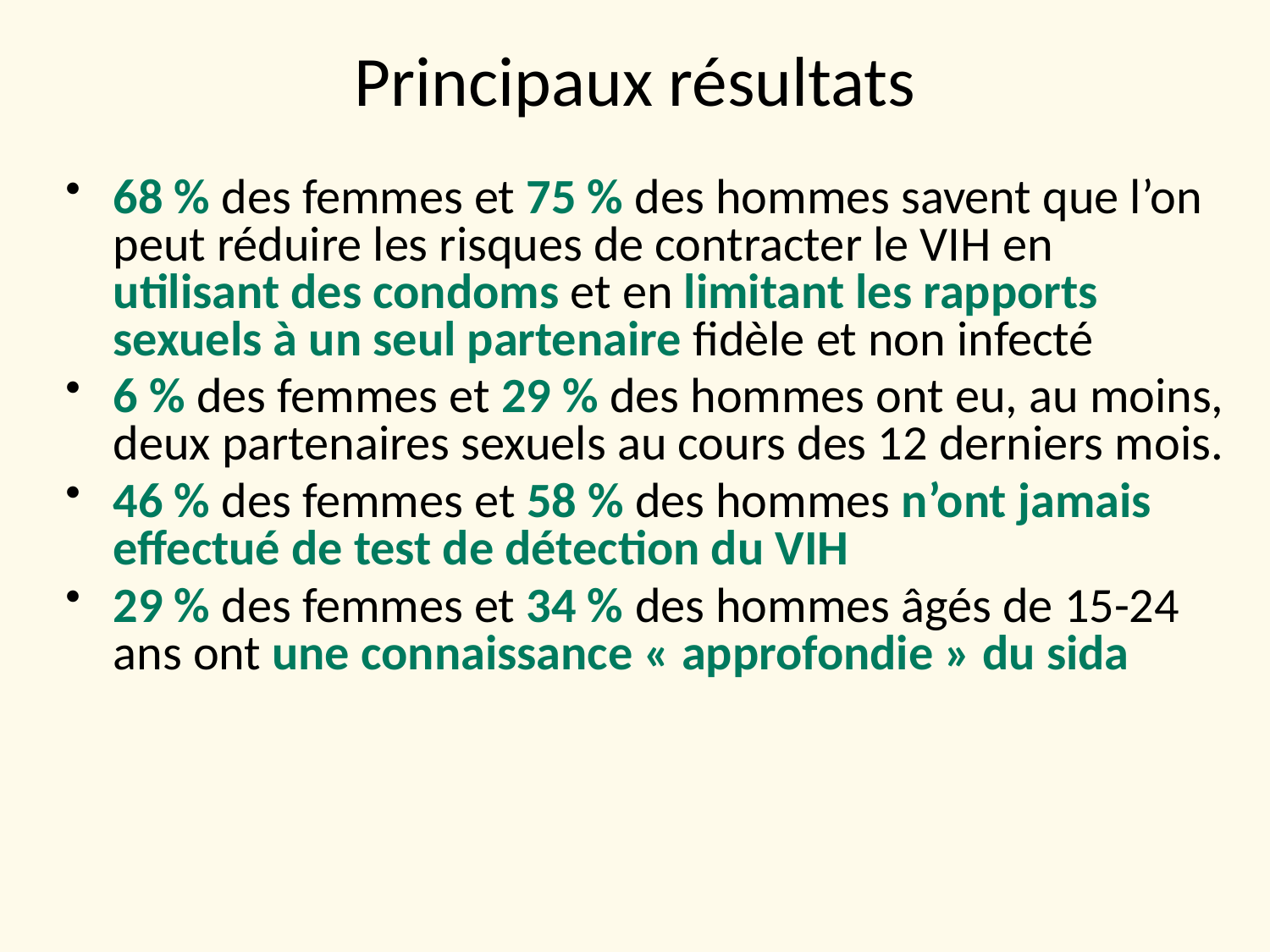

# Principaux résultats
68 % des femmes et 75 % des hommes savent que l’on peut réduire les risques de contracter le VIH en utilisant des condoms et en limitant les rapports sexuels à un seul partenaire fidèle et non infecté
6 % des femmes et 29 % des hommes ont eu, au moins, deux partenaires sexuels au cours des 12 derniers mois.
46 % des femmes et 58 % des hommes n’ont jamais effectué de test de détection du VIH
29 % des femmes et 34 % des hommes âgés de 15-24 ans ont une connaissance « approfondie » du sida